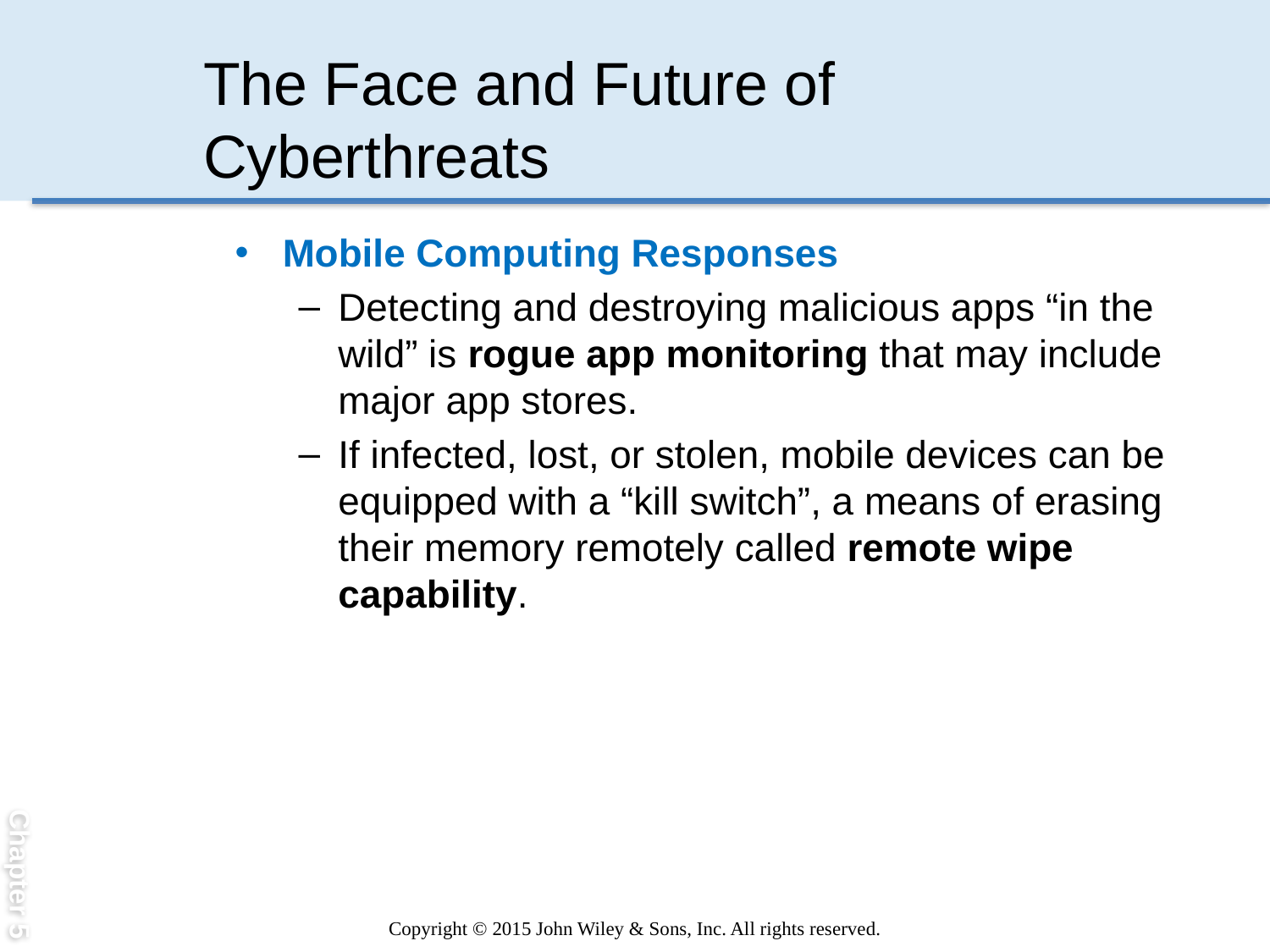

Chapter 5
# The Face and Future of Cyberthreats
Mobile Computing Responses
Detecting and destroying malicious apps “in the wild” is rogue app monitoring that may include major app stores.
If infected, lost, or stolen, mobile devices can be equipped with a “kill switch”, a means of erasing their memory remotely called remote wipe capability.